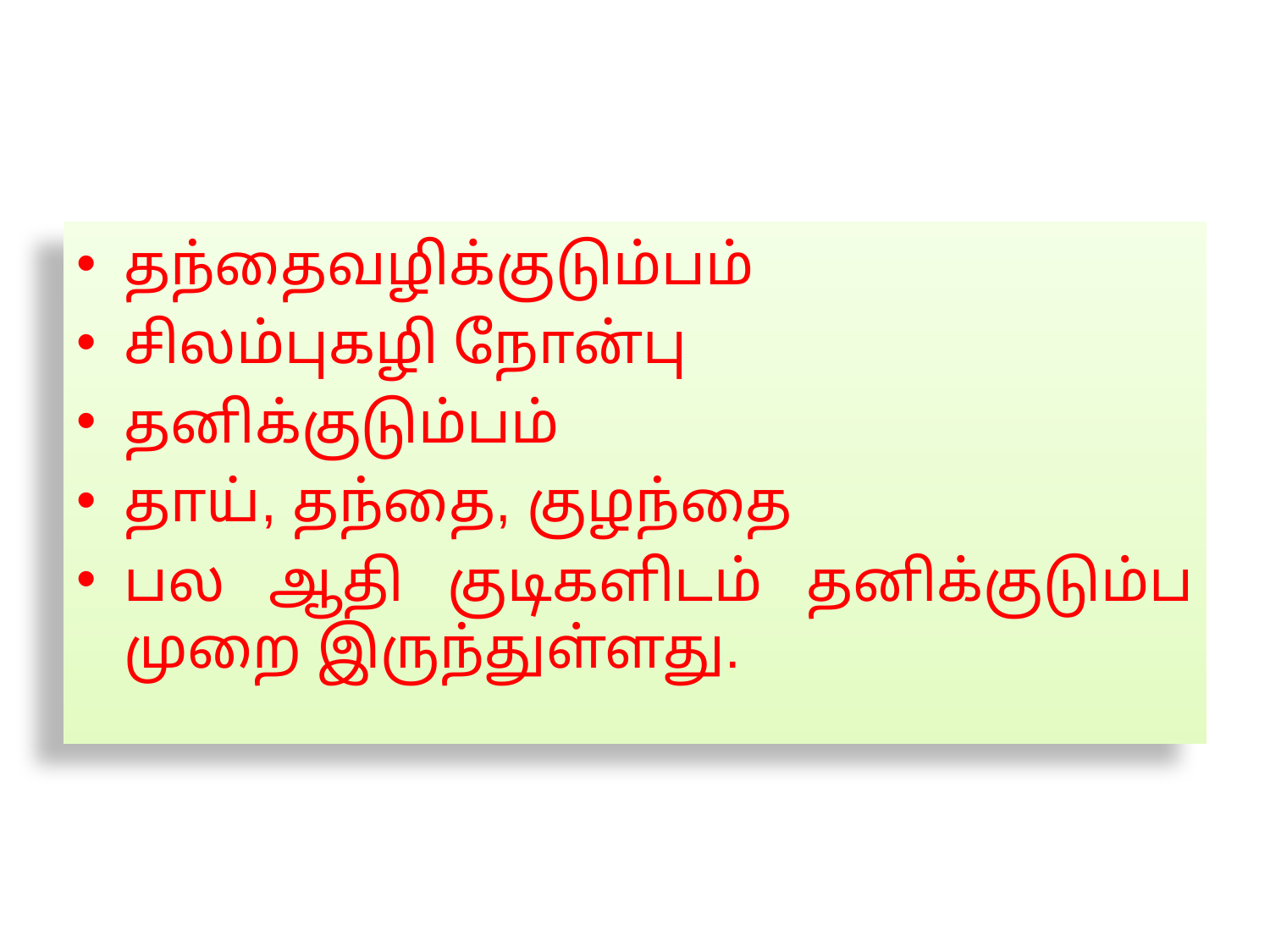

தந்தைவழிக்குடும்பம்
சிலம்புகழி நோன்பு
தனிக்குடும்பம்
தாய், தந்தை, குழந்தை
பல ஆதி குடிகளிடம் தனிக்குடும்ப முறை இருந்துள்ளது.